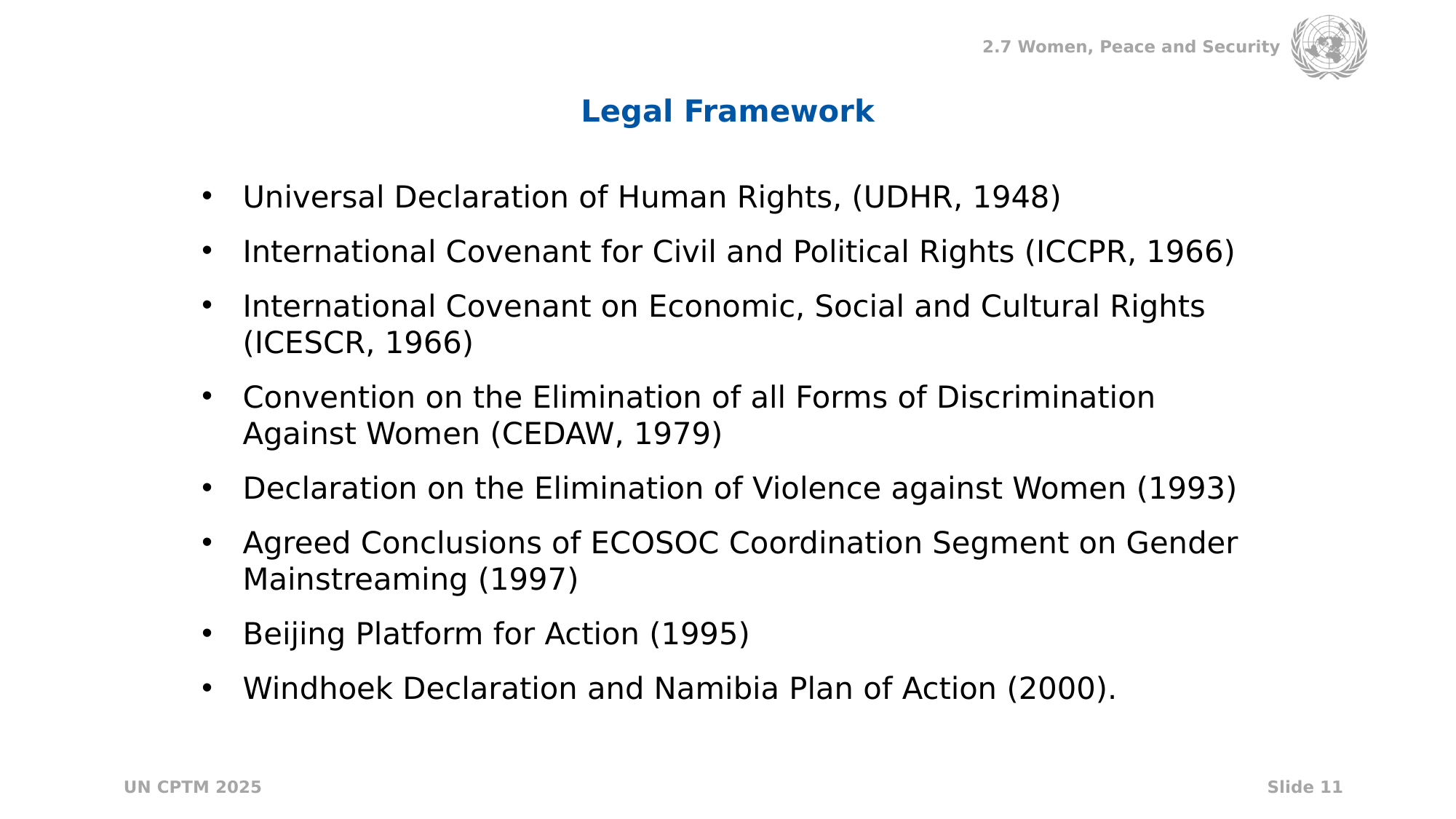

Legal Framework
Universal Declaration of Human Rights, (UDHR, 1948)
International Covenant for Civil and Political Rights (ICCPR, 1966)
International Covenant on Economic, Social and Cultural Rights (ICESCR, 1966)
Convention on the Elimination of all Forms of Discrimination Against Women (CEDAW, 1979)
Declaration on the Elimination of Violence against Women (1993)
Agreed Conclusions of ECOSOC Coordination Segment on Gender Mainstreaming (1997)
Beijing Platform for Action (1995)
Windhoek Declaration and Namibia Plan of Action (2000).